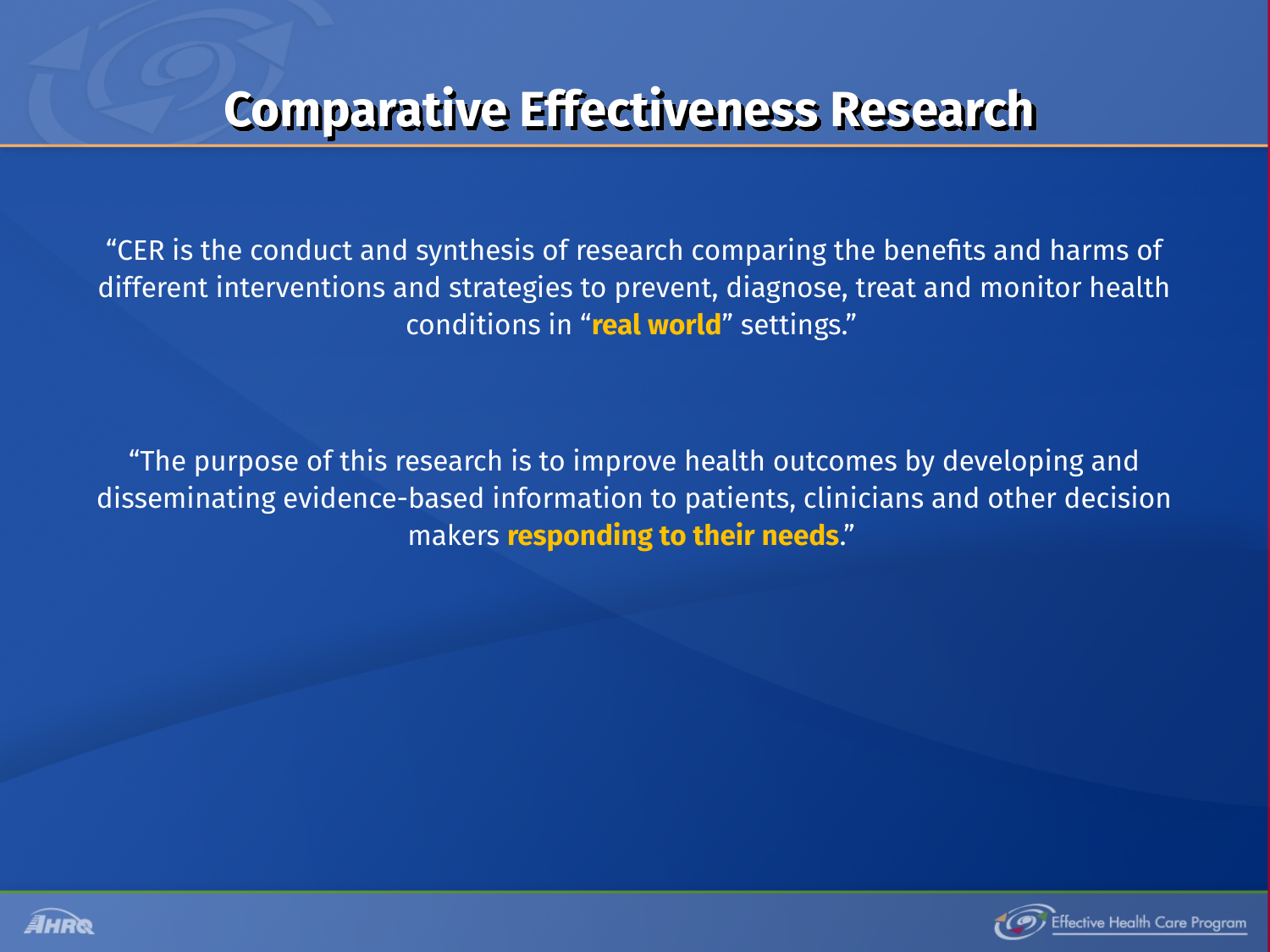

# Comparative Effectiveness Research
“CER is the conduct and synthesis of research comparing the benefits and harms of different interventions and strategies to prevent, diagnose, treat and monitor health conditions in “real world” settings.”

“The purpose of this research is to improve health outcomes by developing and disseminating evidence-based information to patients, clinicians and other decision makers responding to their needs.”